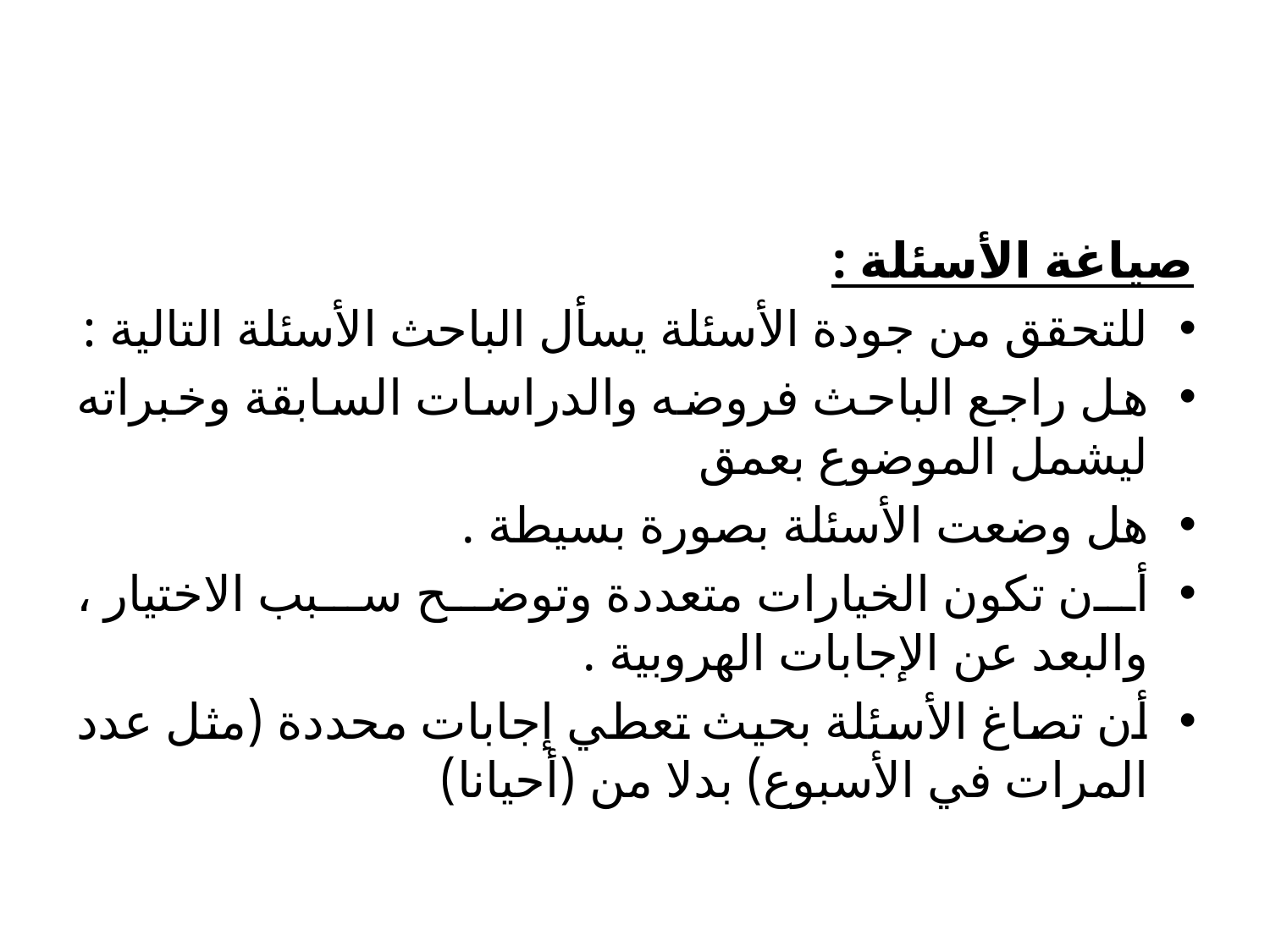

#
صياغة الأسئلة :
للتحقق من جودة الأسئلة يسأل الباحث الأسئلة التالية :
هل راجع الباحث فروضه والدراسات السابقة وخبراته ليشمل الموضوع بعمق
هل وضعت الأسئلة بصورة بسيطة .
أن تكون الخيارات متعددة وتوضح سبب الاختيار ، والبعد عن الإجابات الهروبية .
أن تصاغ الأسئلة بحيث تعطي إجابات محددة (مثل عدد المرات في الأسبوع) بدلا من (أحيانا)